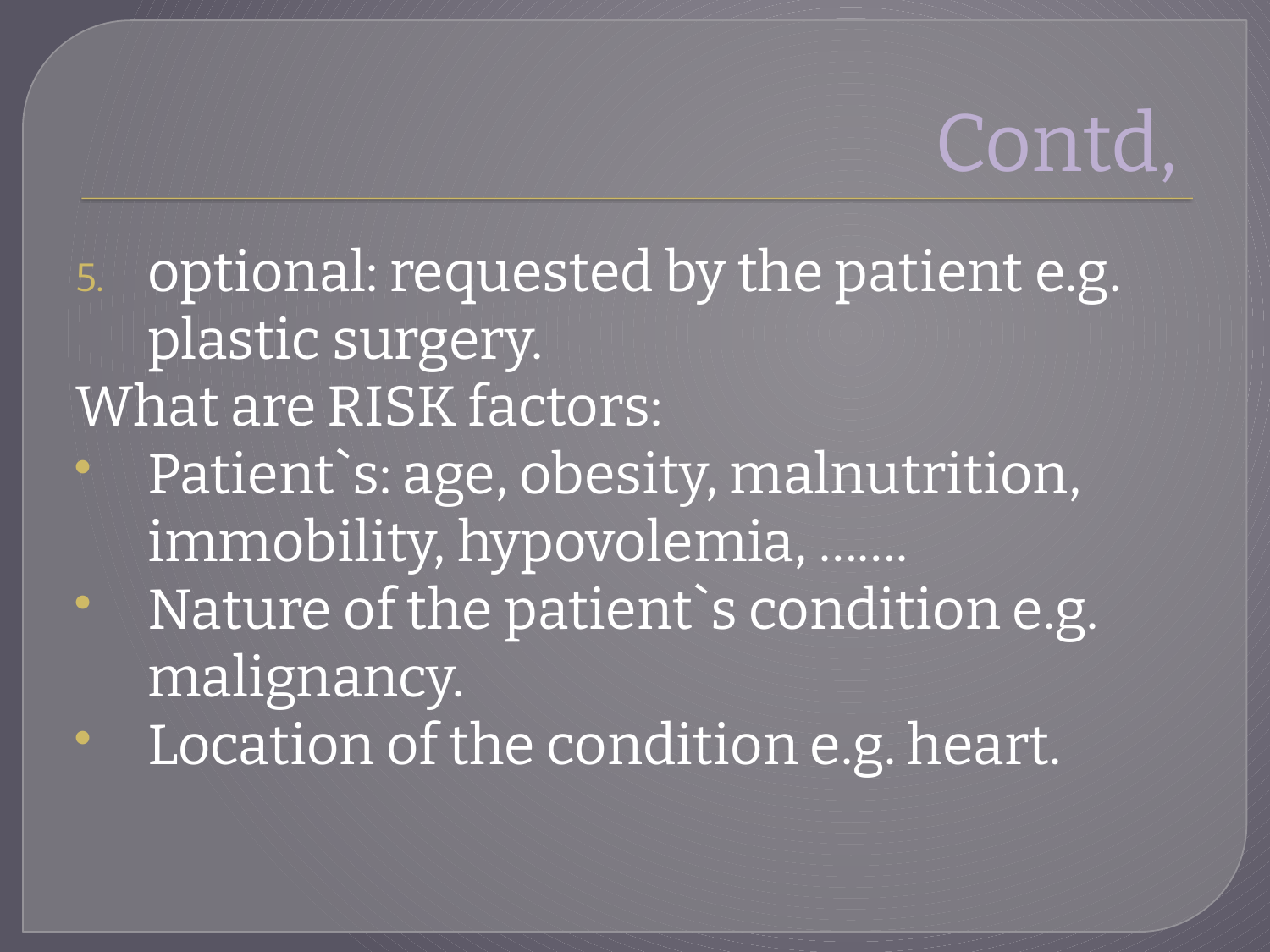

# Contd,
optional: requested by the patient e.g. plastic surgery.
What are RISK factors:
Patient`s: age, obesity, malnutrition, immobility, hypovolemia, …….
Nature of the patient`s condition e.g. malignancy.
Location of the condition e.g. heart.